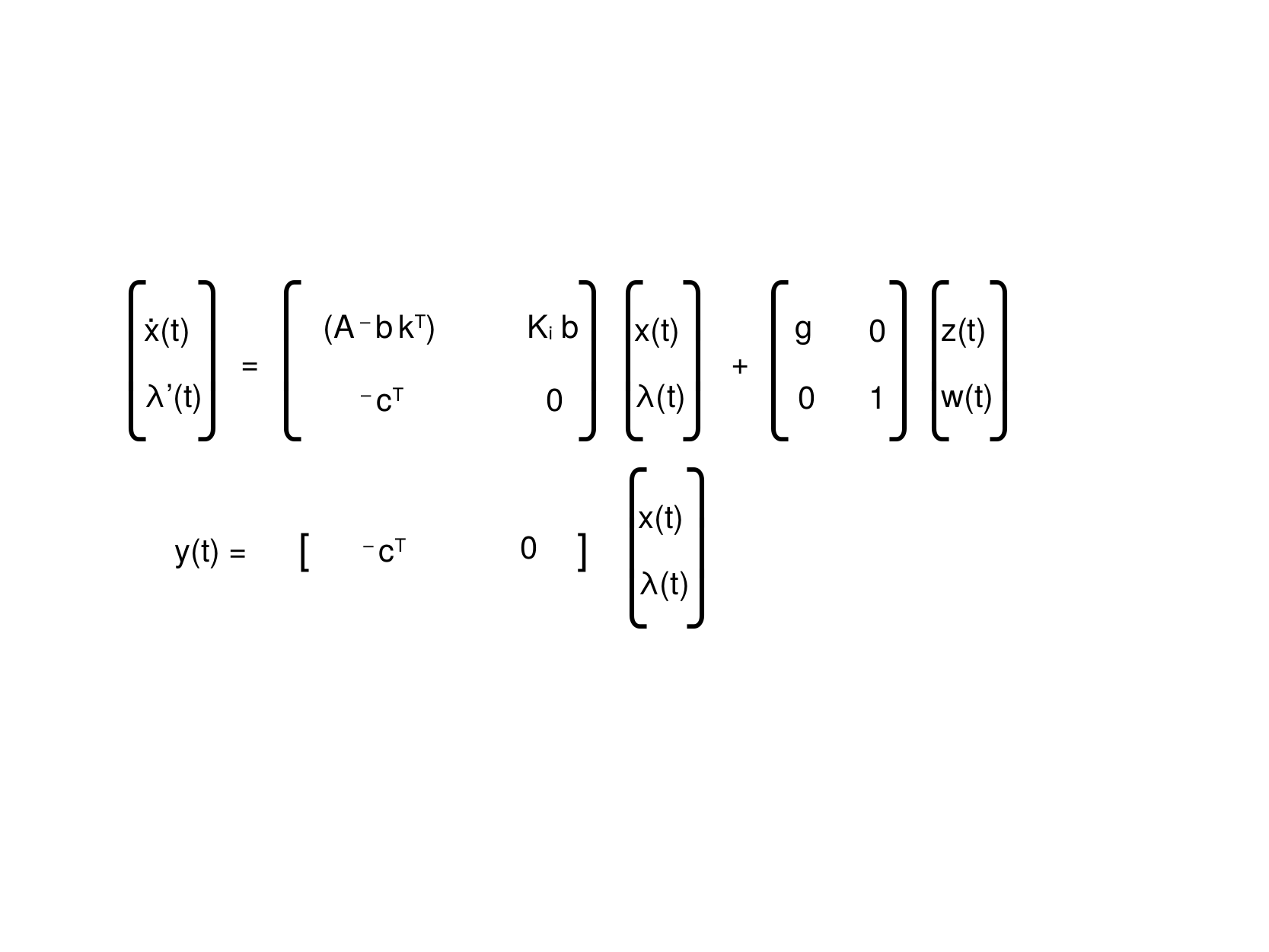

⎧
⎪
⎩
⎫
⎪
⎭
⎧
⎪
⎩
⎫
⎪
⎭
⎧
⎪
⎩
⎫
⎪
⎭
⎧
⎪
⎩
⎫
⎪
⎭
⎧
⎪
⎩
⎫
⎪
⎭
(A – b kT)
Ki b
g
ẋ(t)

λ’(t)
x(t)

λ(t)
z(t)

w(t)
 0
=
+
 0
 1
 – cT
 0
⎧
⎪
⎩
⎫
⎪
⎭
x(t)

λ(t)
 [
 ]
 0
y(t) =
 – cT